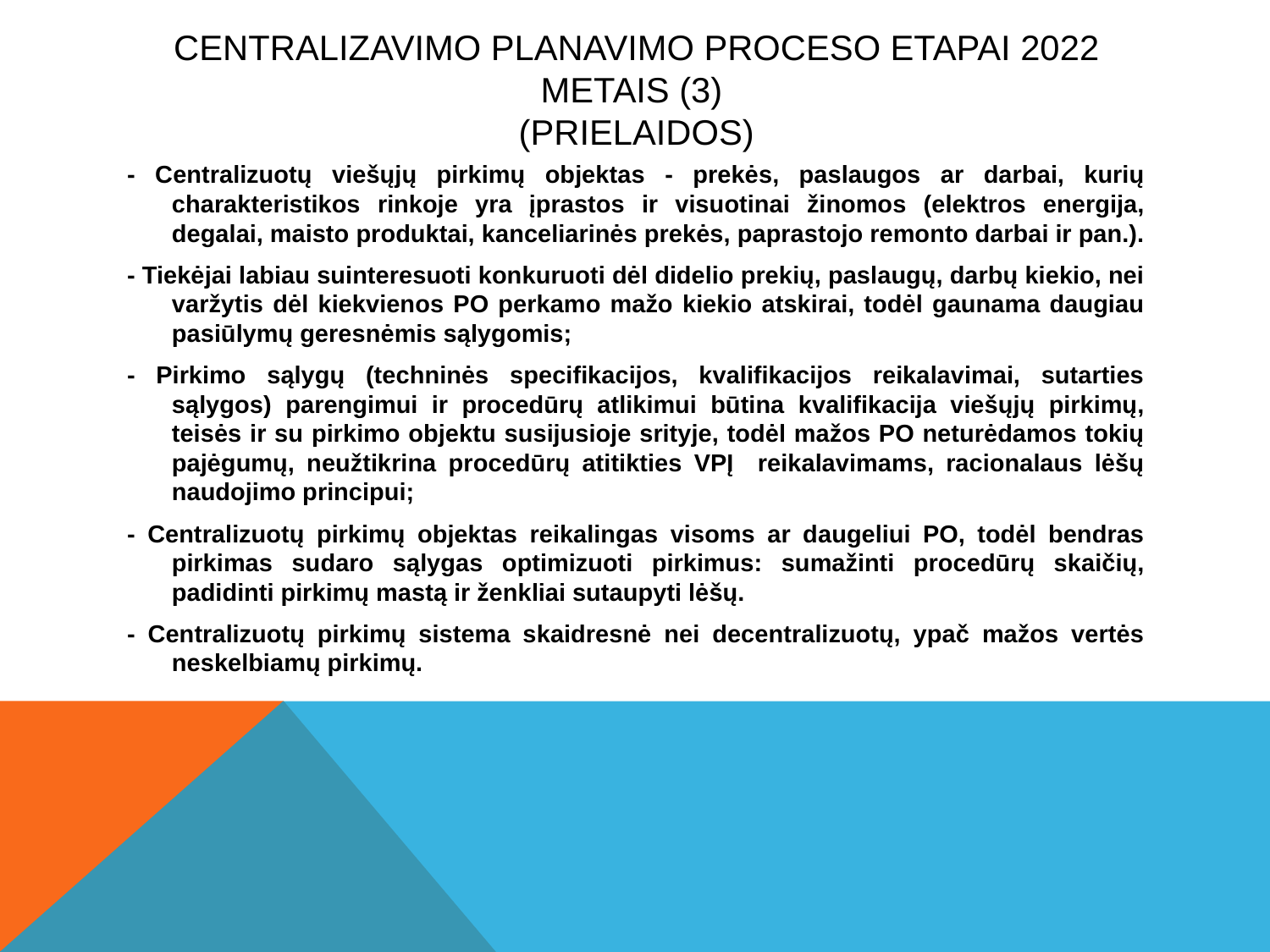

# Centralizavimo planavimo proceso etapai 2022 metais (3) (prielaidos)
- Centralizuotų viešųjų pirkimų objektas - prekės, paslaugos ar darbai, kurių charakteristikos rinkoje yra įprastos ir visuotinai žinomos (elektros energija, degalai, maisto produktai, kanceliarinės prekės, paprastojo remonto darbai ir pan.).
- Tiekėjai labiau suinteresuoti konkuruoti dėl didelio prekių, paslaugų, darbų kiekio, nei varžytis dėl kiekvienos PO perkamo mažo kiekio atskirai, todėl gaunama daugiau pasiūlymų geresnėmis sąlygomis;
- Pirkimo sąlygų (techninės specifikacijos, kvalifikacijos reikalavimai, sutarties sąlygos) parengimui ir procedūrų atlikimui būtina kvalifikacija viešųjų pirkimų, teisės ir su pirkimo objektu susijusioje srityje, todėl mažos PO neturėdamos tokių pajėgumų, neužtikrina procedūrų atitikties VPĮ  reikalavimams, racionalaus lėšų naudojimo principui;
- Centralizuotų pirkimų objektas reikalingas visoms ar daugeliui PO, todėl bendras pirkimas sudaro sąlygas optimizuoti pirkimus: sumažinti procedūrų skaičių, padidinti pirkimų mastą ir ženkliai sutaupyti lėšų.
- Centralizuotų pirkimų sistema skaidresnė nei decentralizuotų, ypač mažos vertės neskelbiamų pirkimų.